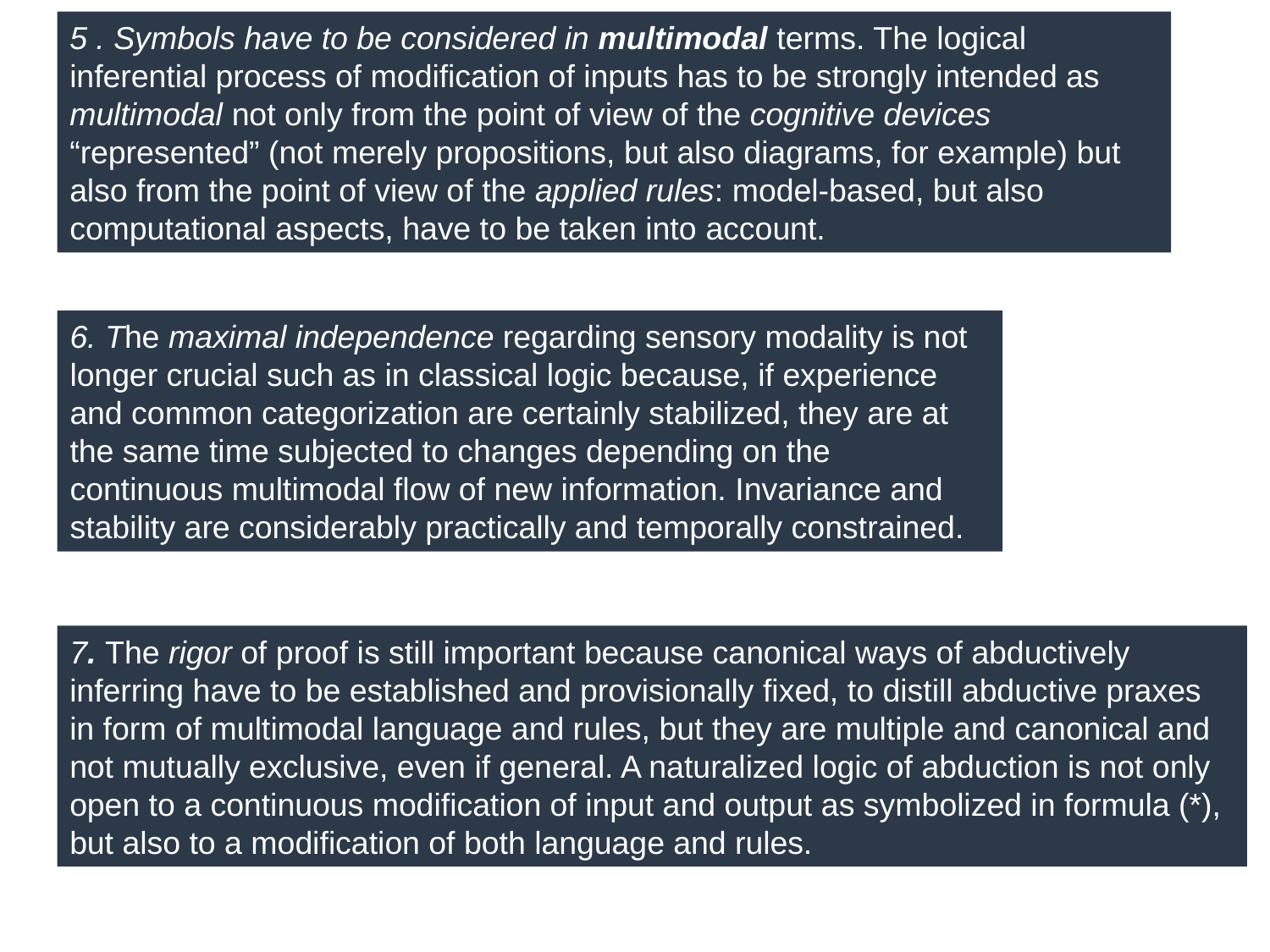

5 . Symbols have to be considered in multimodal terms. The logical inferential process of modification of inputs has to be strongly intended as multimodal not only from the point of view of the cognitive devices “represented” (not merely propositions, but also diagrams, for example) but also from the point of view of the applied rules: model-based, but also computational aspects, have to be taken into account.
6. The maximal independence regarding sensory modality is not longer crucial such as in classical logic because, if experience and common categorization are certainly stabilized, they are at the same time subjected to changes depending on the continuous multimodal flow of new information. Invariance and stability are considerably practically and temporally constrained.
7. The rigor of proof is still important because canonical ways of abductively inferring have to be established and provisionally fixed, to distill abductive praxes in form of multimodal language and rules, but they are multiple and canonical and not mutually exclusive, even if general. A naturalized logic of abduction is not only open to a continuous modification of input and output as symbolized in formula (*), but also to a modification of both language and rules.